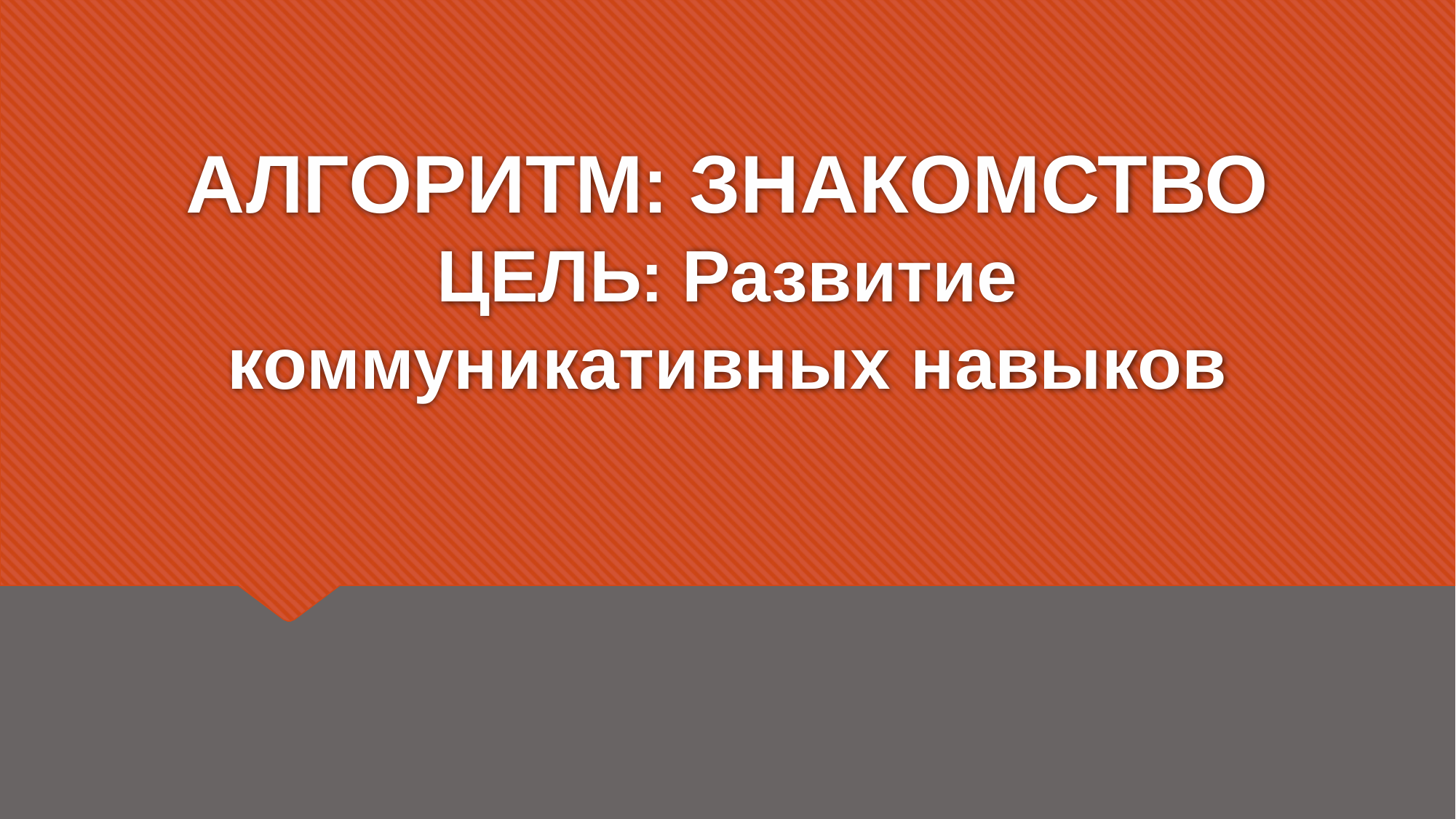

# АЛГОРИТМ: ЗНАКОМСТВО ЦЕЛЬ: Развитие коммуникативных навыков